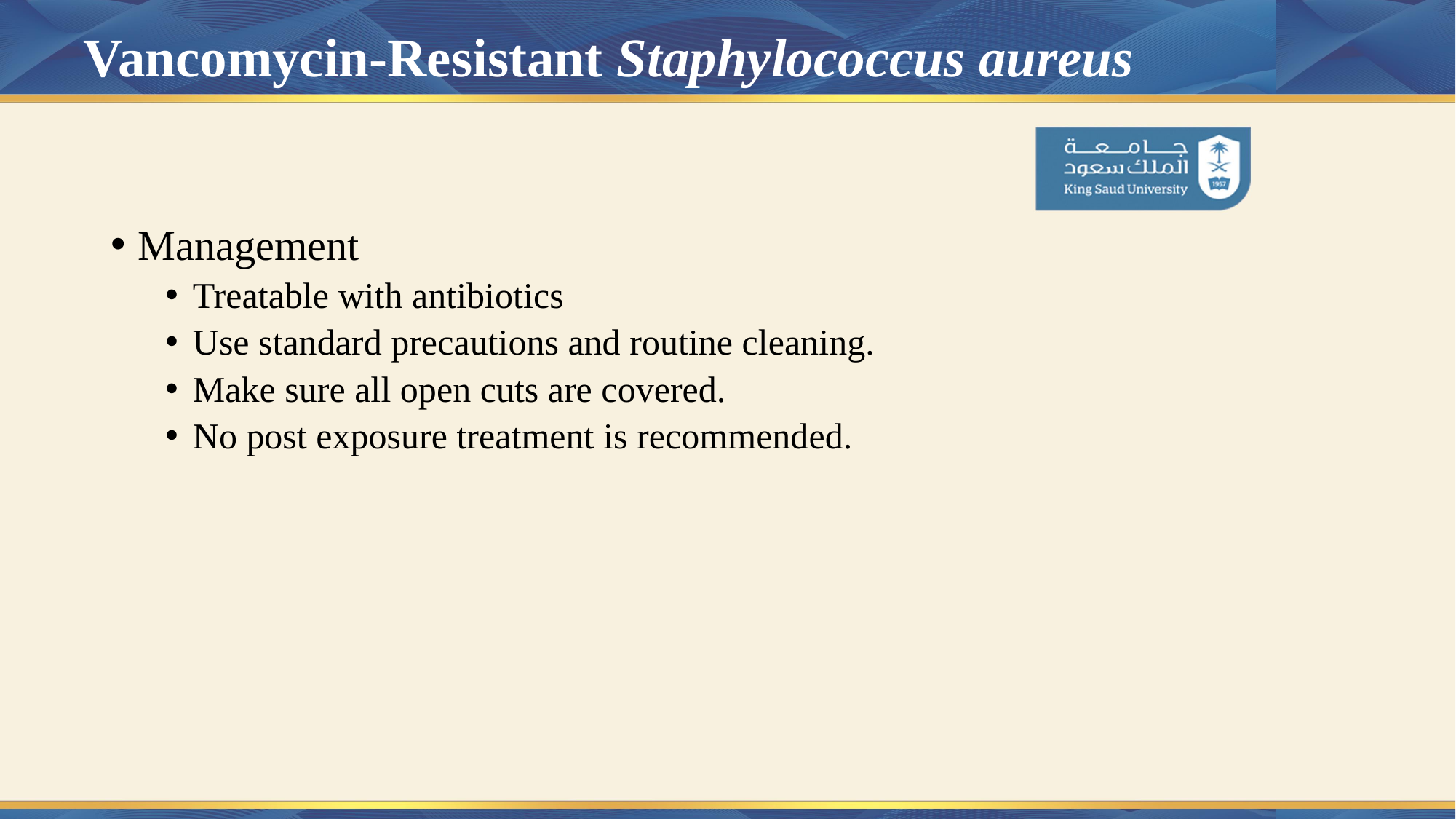

# Vancomycin-Resistant Staphylococcus aureus
Management
Treatable with antibiotics
Use standard precautions and routine cleaning.
Make sure all open cuts are covered.
No post exposure treatment is recommended.